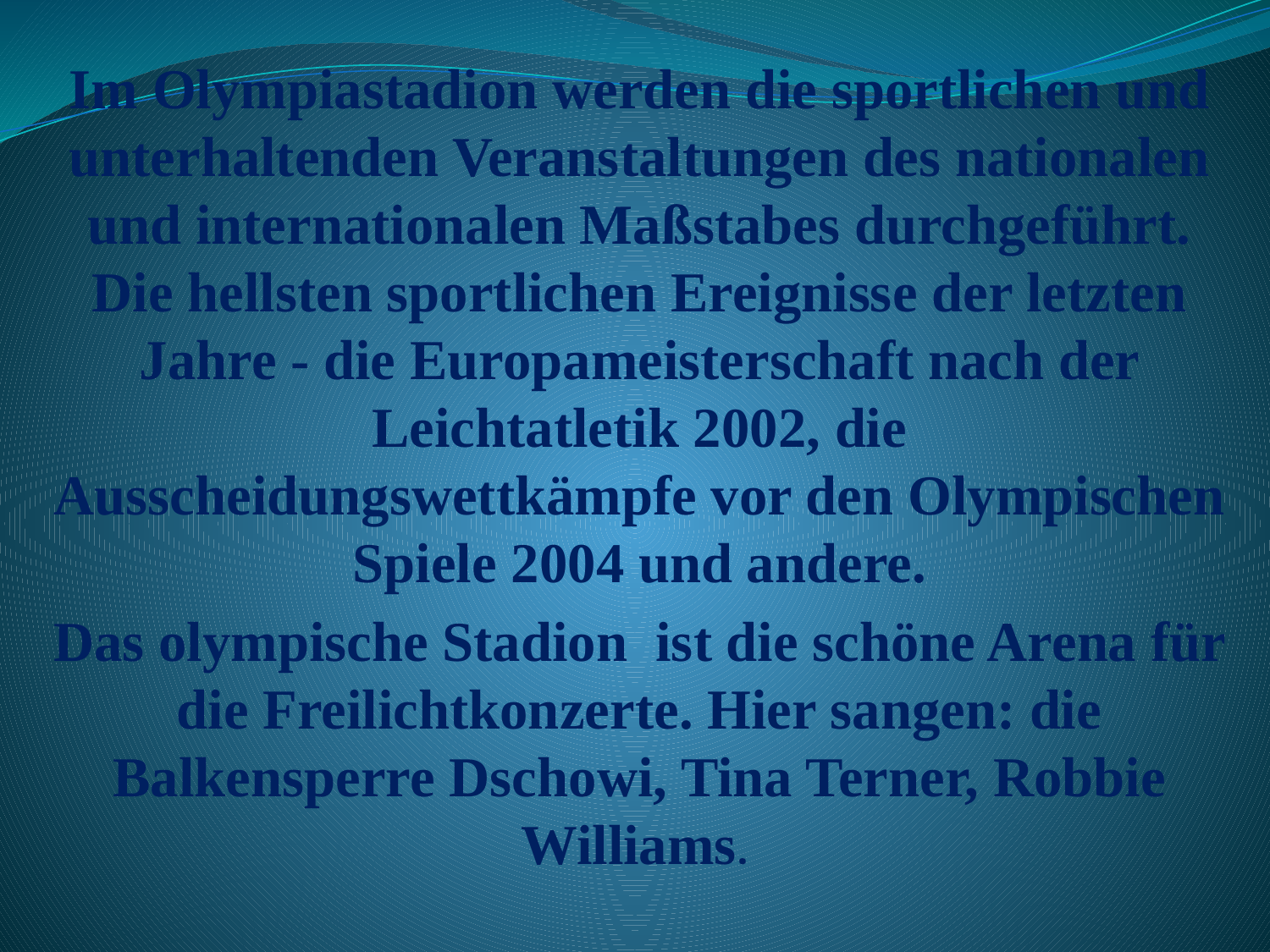

Im Olympiastadion werden die sportlichen und unterhaltenden Veranstaltungen des nationalen und internationalen Maßstabes durchgeführt. Die hellsten sportlichen Ereignisse der letzten Jahre - die Europameisterschaft nach der Leichtatletik 2002, die Ausscheidungswettkämpfe vor den Olympischen Spiele 2004 und andere.
Das olympische Stadion  ist die schöne Arena für die Freilichtkonzerte. Hier sangen: die Balkensperre Dschowi, Tina Terner, Robbie Williams.